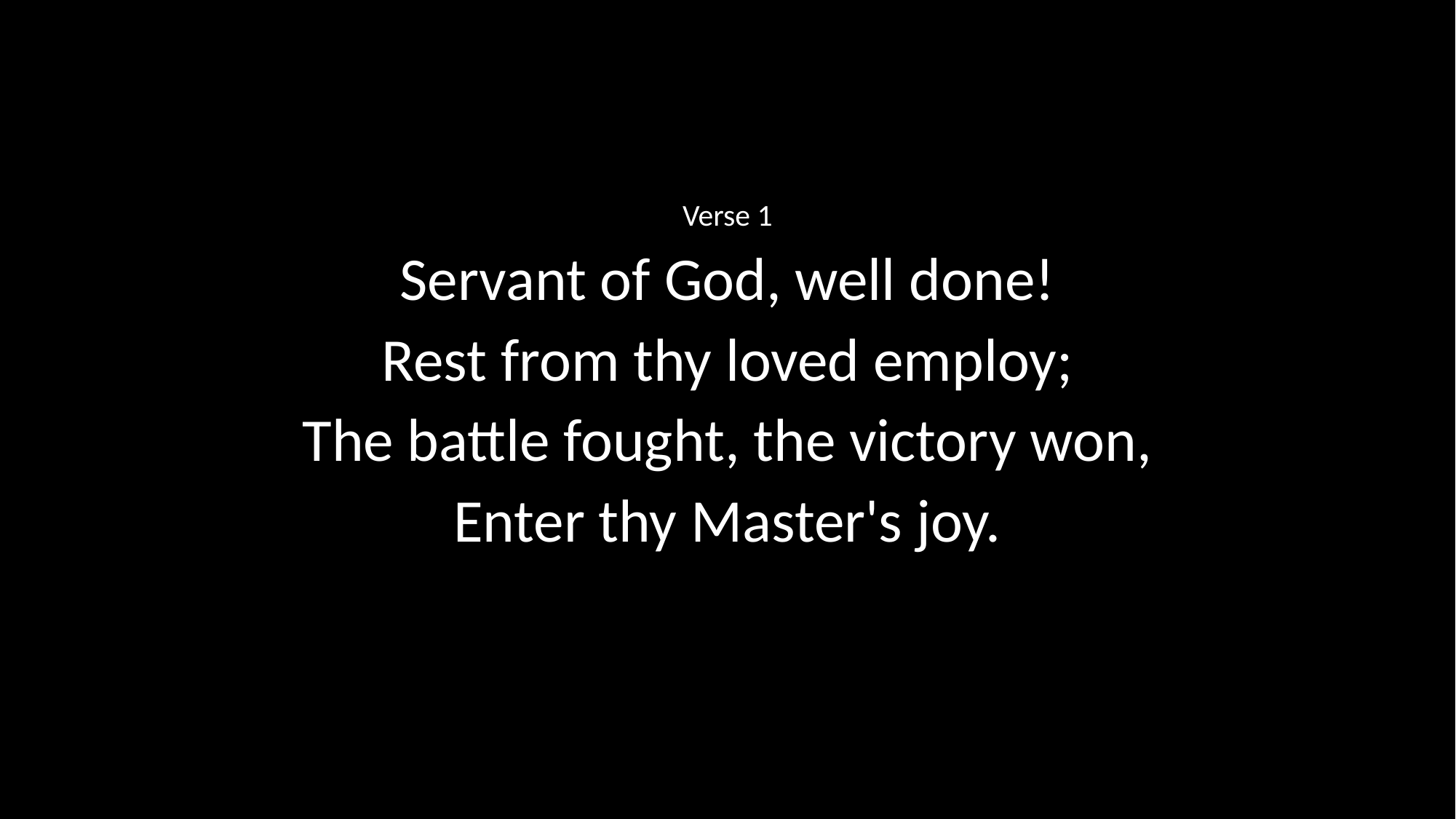

Verse 1
Servant of God, well done!
Rest from thy loved employ;
The battle fought, the victory won,
Enter thy Master's joy.